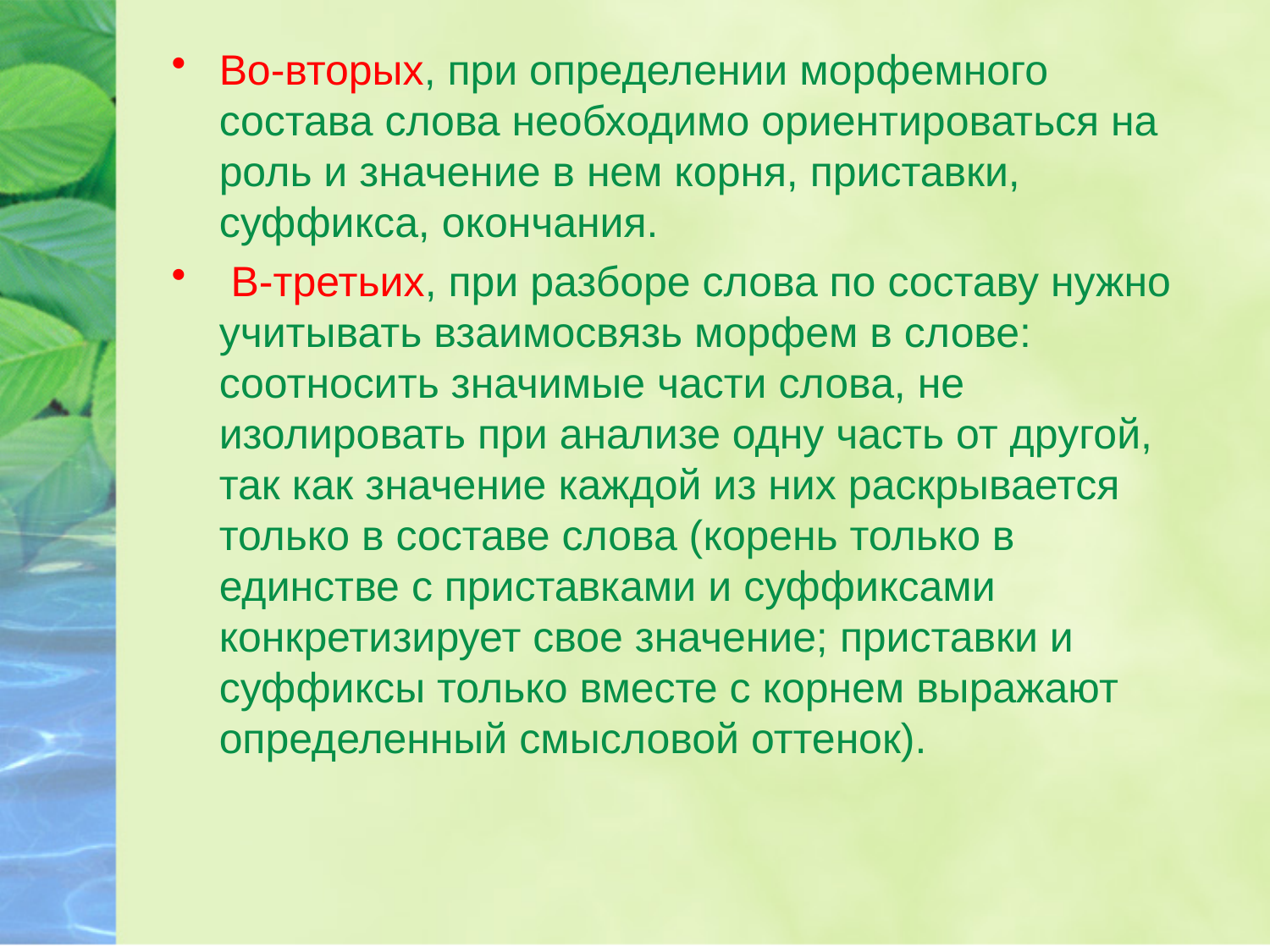

Во-вторых, при определении морфемного состава слова необходимо ориентироваться на роль и значение в нем корня, приставки, суффикса, окончания.
 В-третьих, при разборе слова по составу нужно учитывать взаимосвязь морфем в слове: соотносить значимые части слова, не изолировать при анализе одну часть от другой, так как значение каждой из них раскрывается только в составе слова (корень только в единстве с приставками и суффиксами конкретизирует свое значение; приставки и суффиксы только вместе с корнем выражают определенный смысловой оттенок).